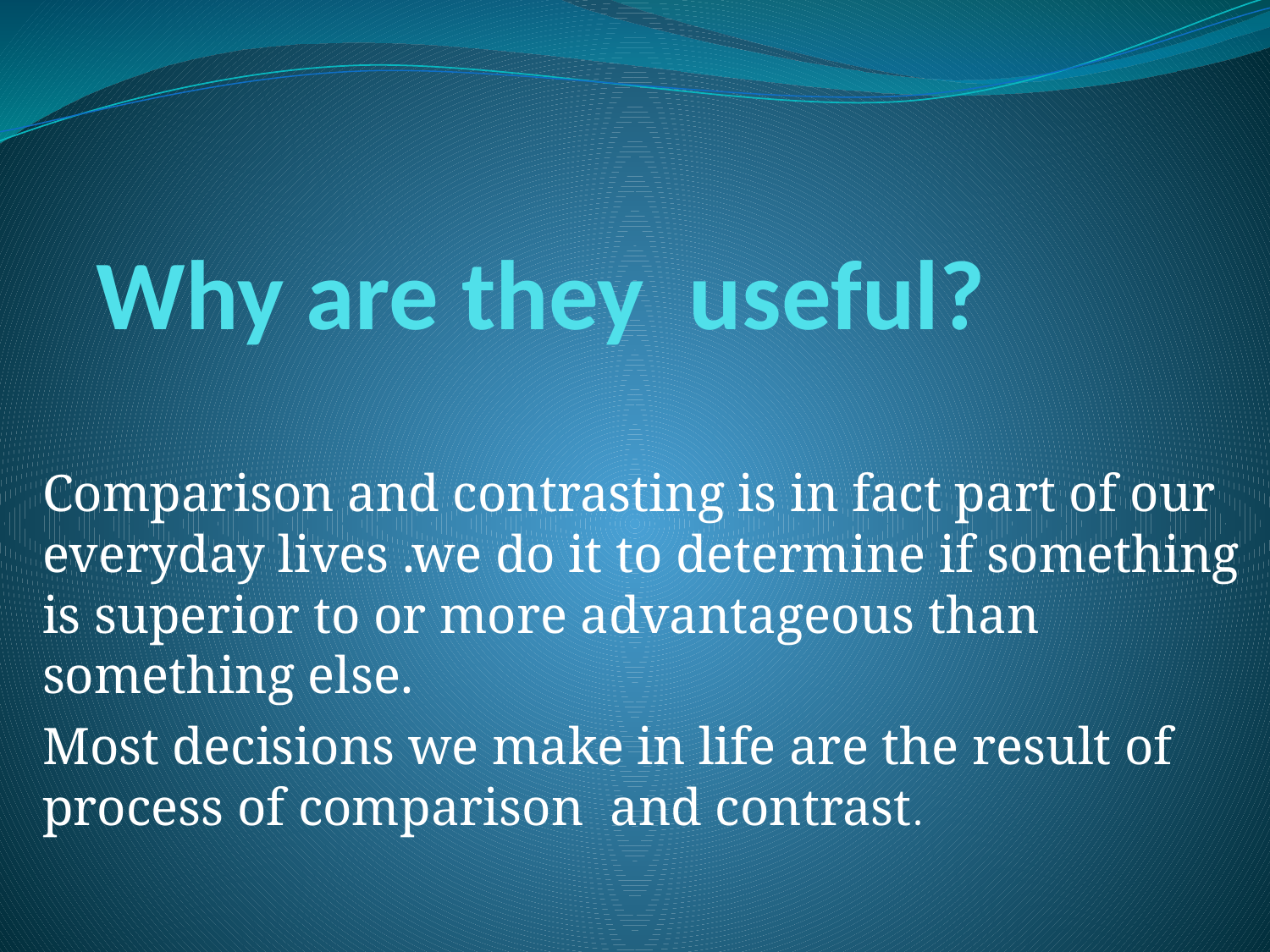

# Why are they  useful?
Comparison and contrasting is in fact part of our everyday lives .we do it to determine if something is superior to or more advantageous than something else.
Most decisions we make in life are the result of process of comparison  and contrast.